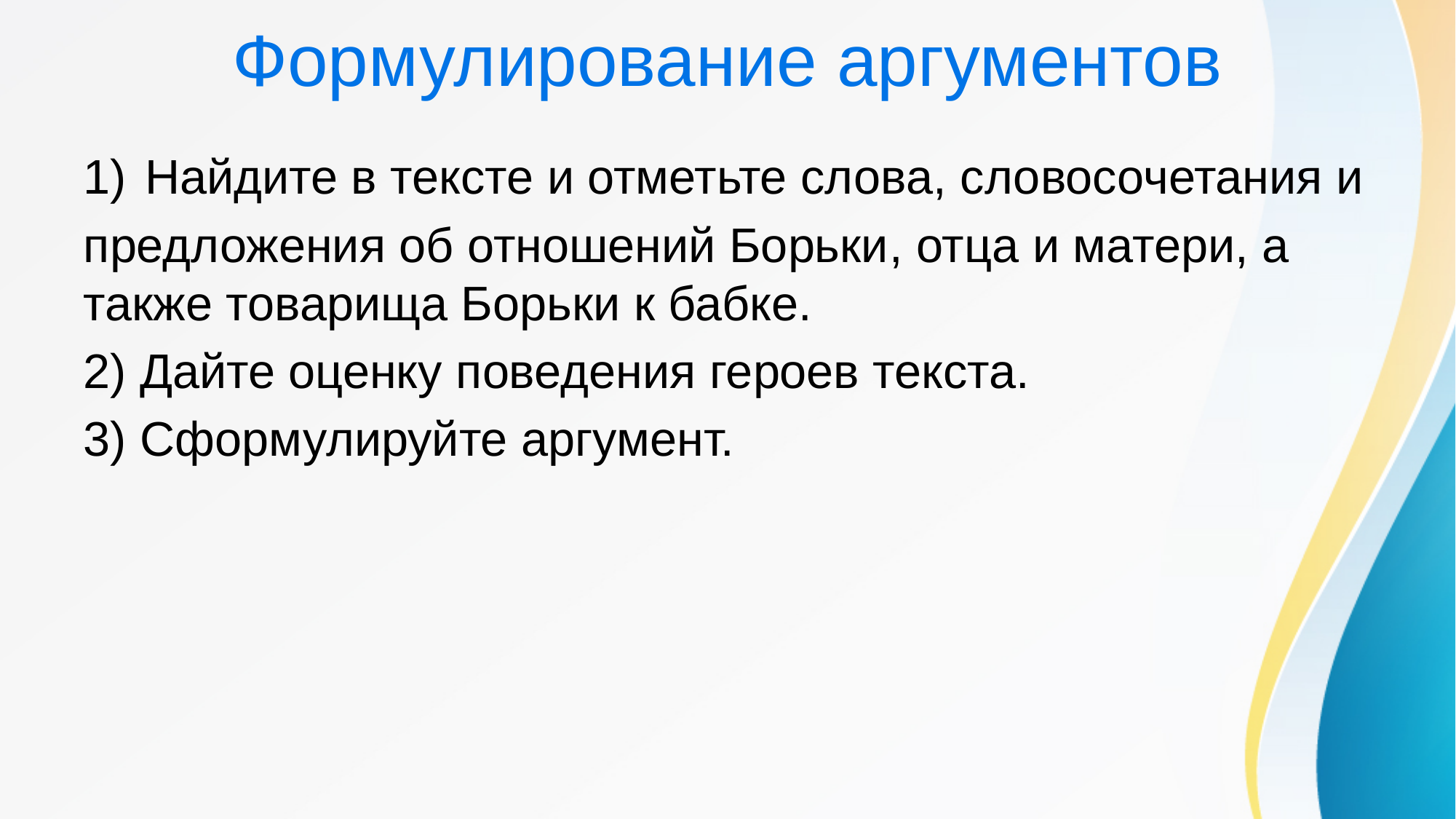

# Формулирование аргументов
Найдите в тексте и отметьте слова, словосочетания и
предложения об отношений Борьки, отца и матери, а также товарища Борьки к бабке.
2) Дайте оценку поведения героев текста.
3) Сформулируйте аргумент.